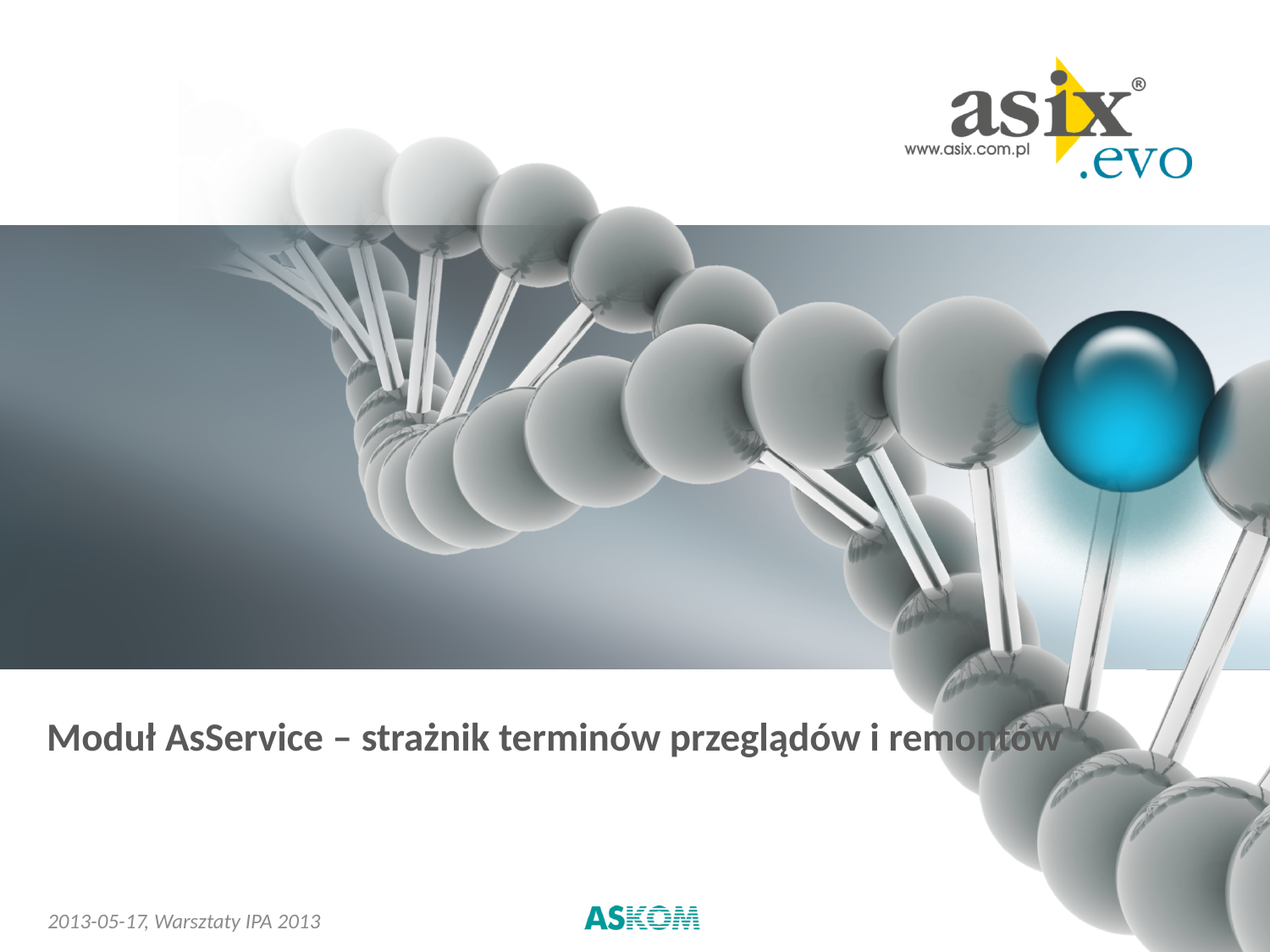

# Moduł AsService – strażnik terminów przeglądów i remontów
2013-05-17
, Warsztaty IPA 2013